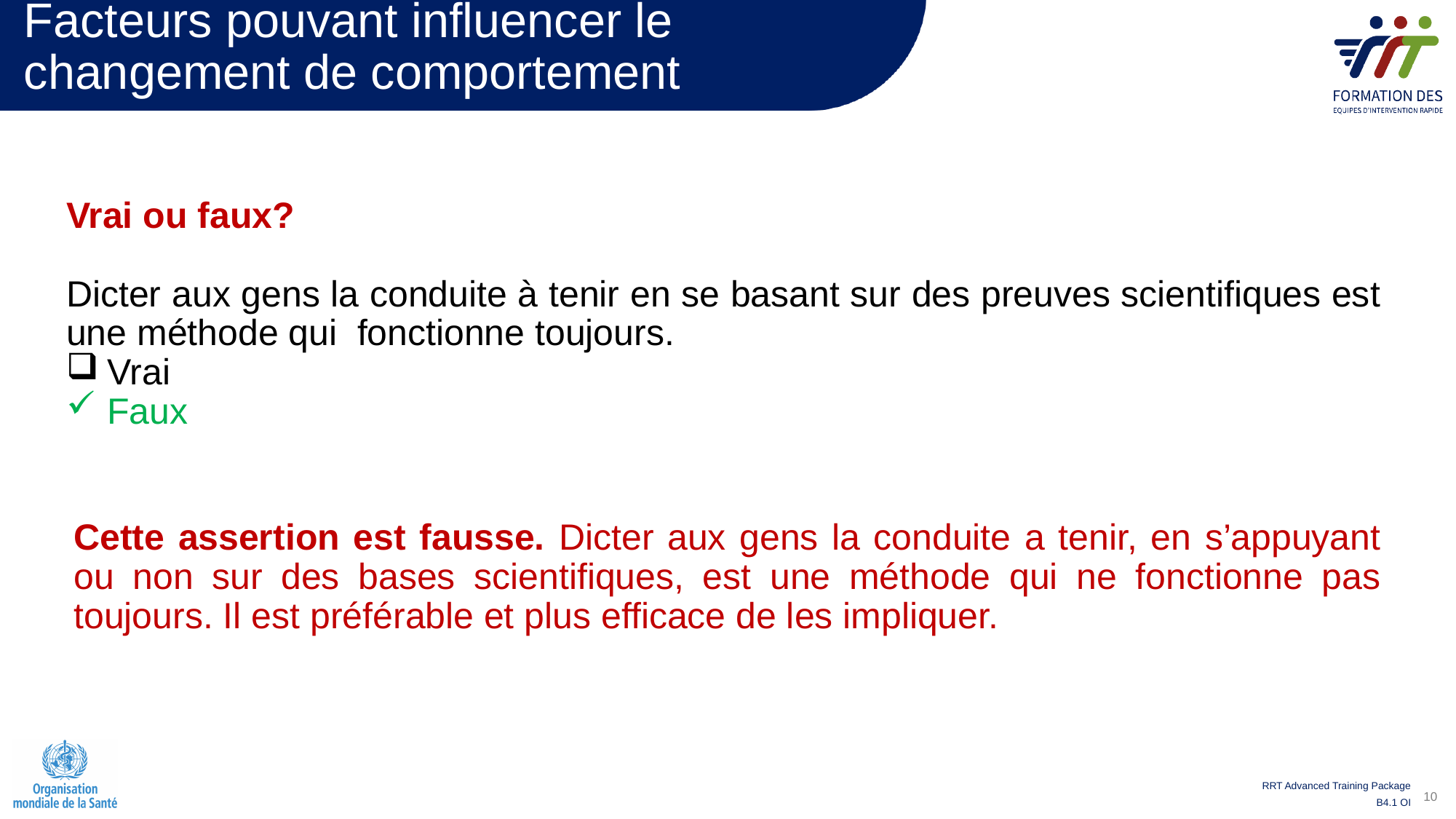

Facteurs pouvant influencer le changement de comportement
Vrai ou faux?

Dicter aux gens la conduite à tenir en se basant sur des preuves scientifiques est une méthode qui  fonctionne toujours.
Vrai
Faux

Cette assertion est fausse. Dicter aux gens la conduite a tenir, en s’appuyant ou non sur des bases scientifiques, est une méthode qui ne fonctionne pas toujours. Il est préférable et plus efficace de les impliquer.